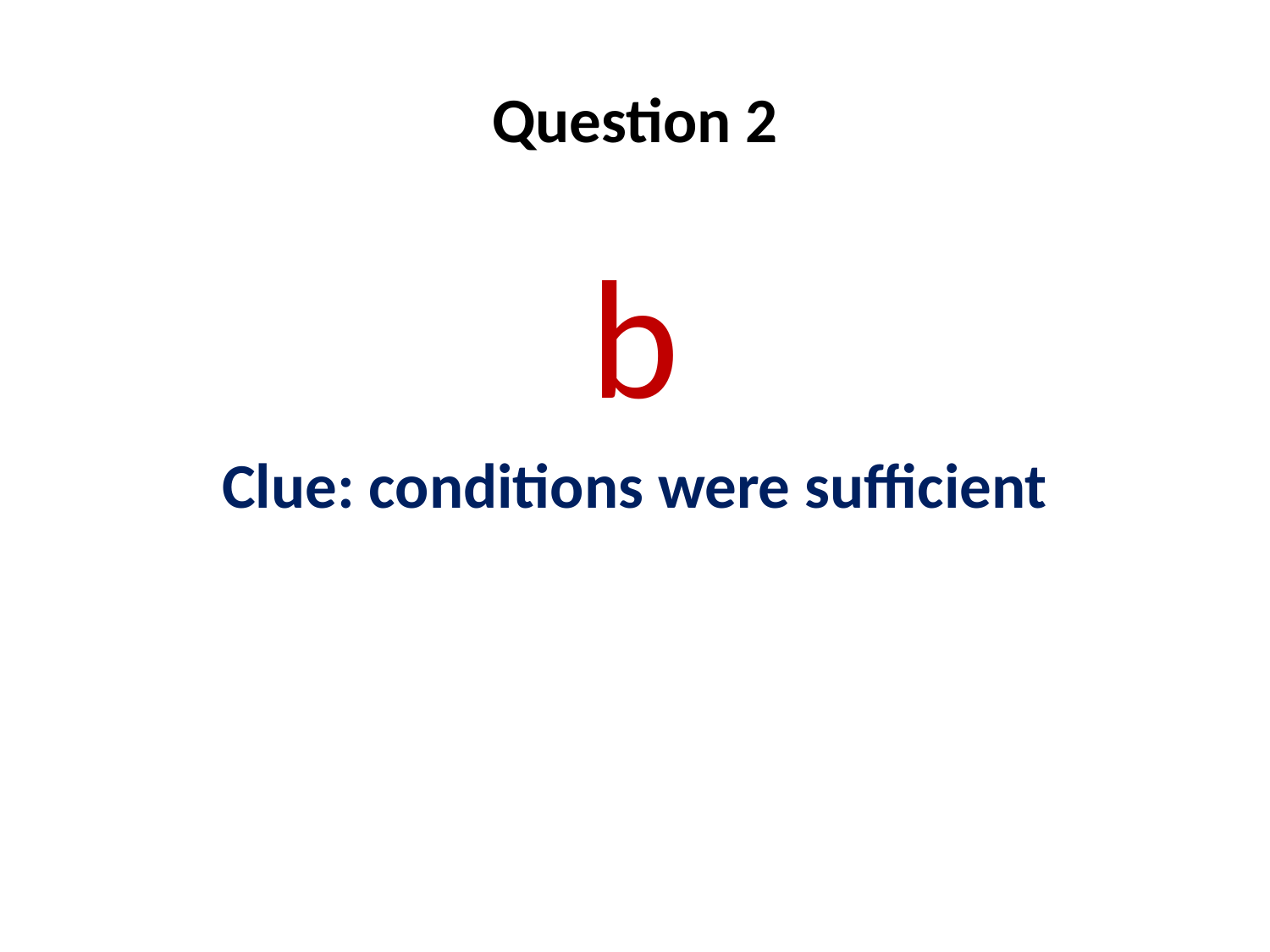

# Question 2
b
Clue: conditions were sufficient